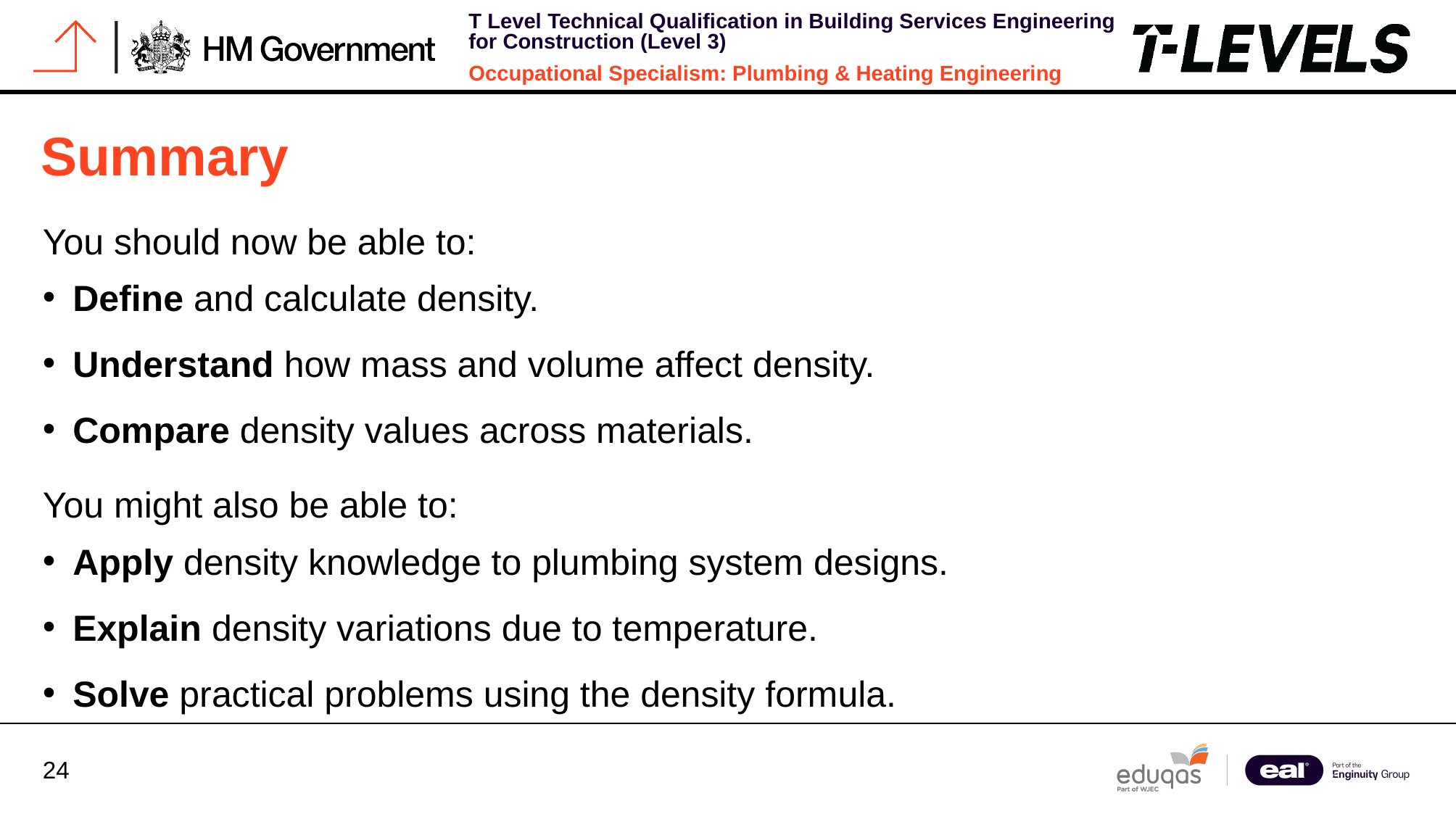

# Summary
You should now be able to:
Define and calculate density.
Understand how mass and volume affect density.
Compare density values across materials.
You might also be able to:
Apply density knowledge to plumbing system designs.
Explain density variations due to temperature.
Solve practical problems using the density formula.